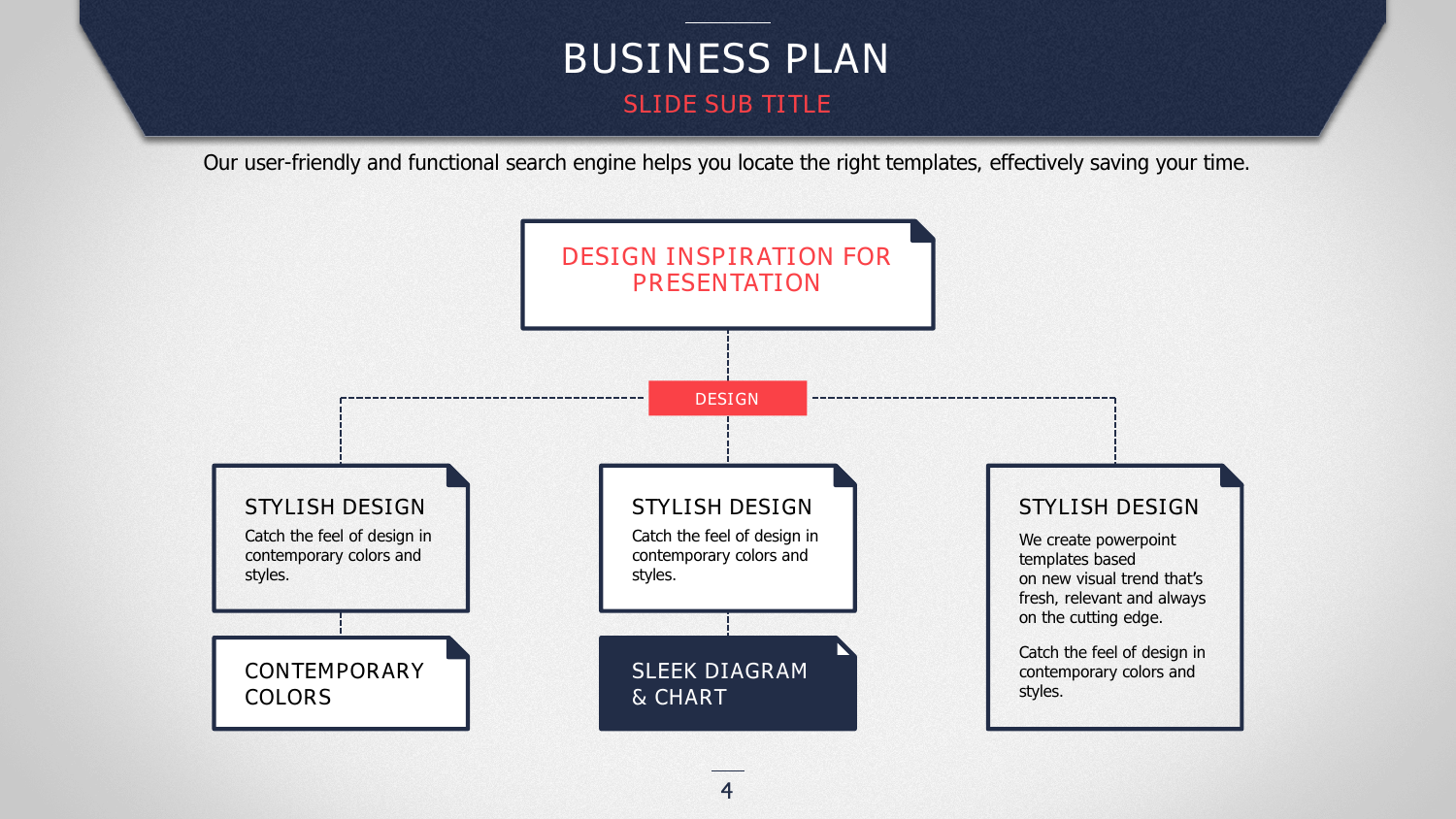

BUSINESS PLAN
SLIDE SUB TITLE
Our user-friendly and functional search engine helps you locate the right templates, effectively saving your time.

DESIGN INSPIRATION FOR PRESENTATION

DESIGN

STYLISH DESIGN
Catch the feel of design in contemporary colors and styles.

CONTEMPORARY COLORS

STYLISH DESIGN
Catch the feel of design in contemporary colors and styles.

SLEEK DIAGRAM
& CHART

STYLISH DESIGN
We create powerpoint templates based
on new visual trend that’s fresh, relevant and always on the cutting edge.
Catch the feel of design in contemporary colors and styles.
4